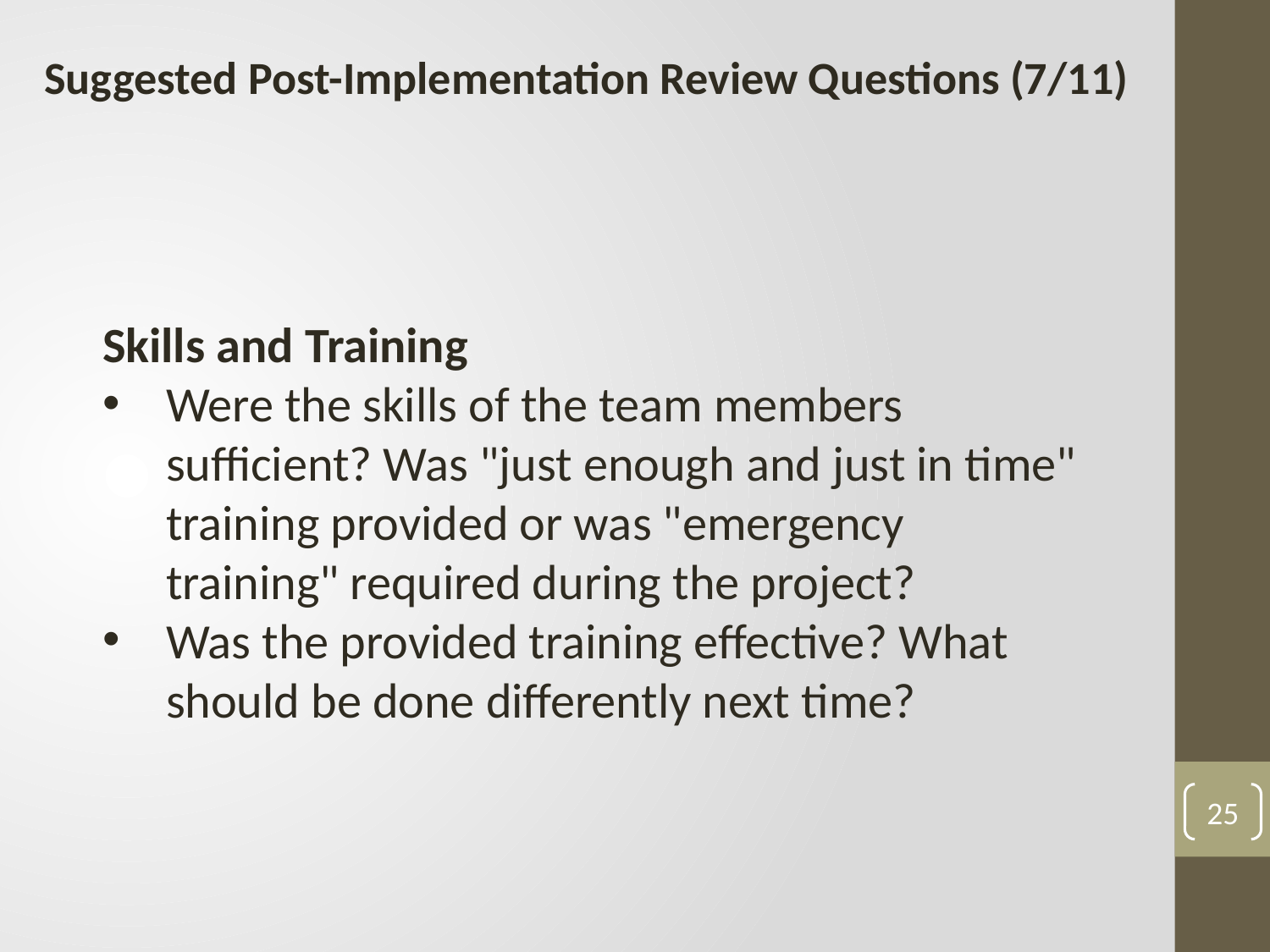

Suggested Post-Implementation Review Questions (7/11)
Skills and Training
Were the skills of the team members sufficient? Was "just enough and just in time" training provided or was "emergency training" required during the project?
Was the provided training effective? What should be done differently next time?
25